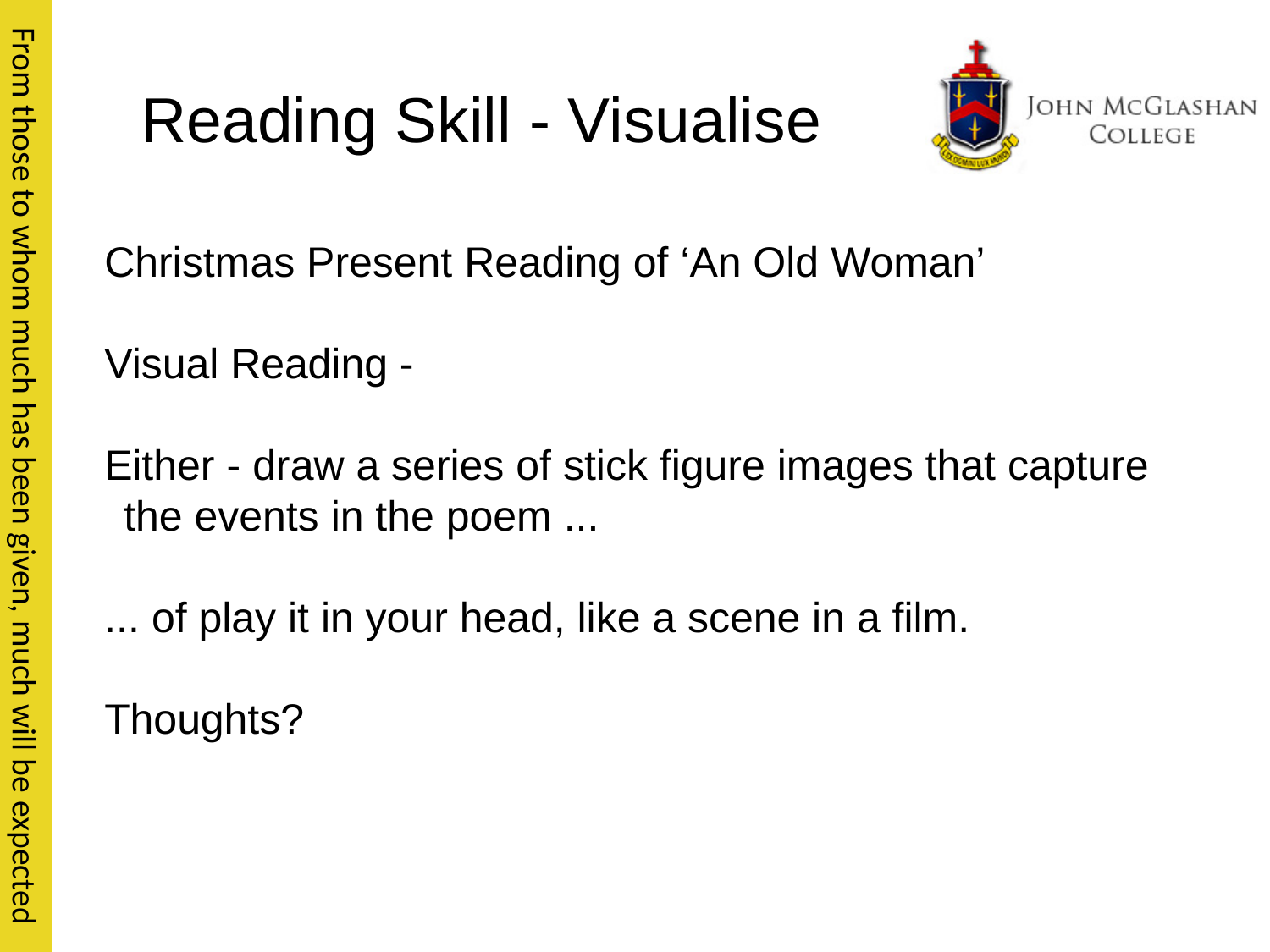

# Reading Skill - Visualise
Christmas Present Reading of ‘An Old Woman’

Visual Reading -

Either - draw a series of stick figure images that capture the events in the poem ...

... of play it in your head, like a scene in a film.

Thoughts?